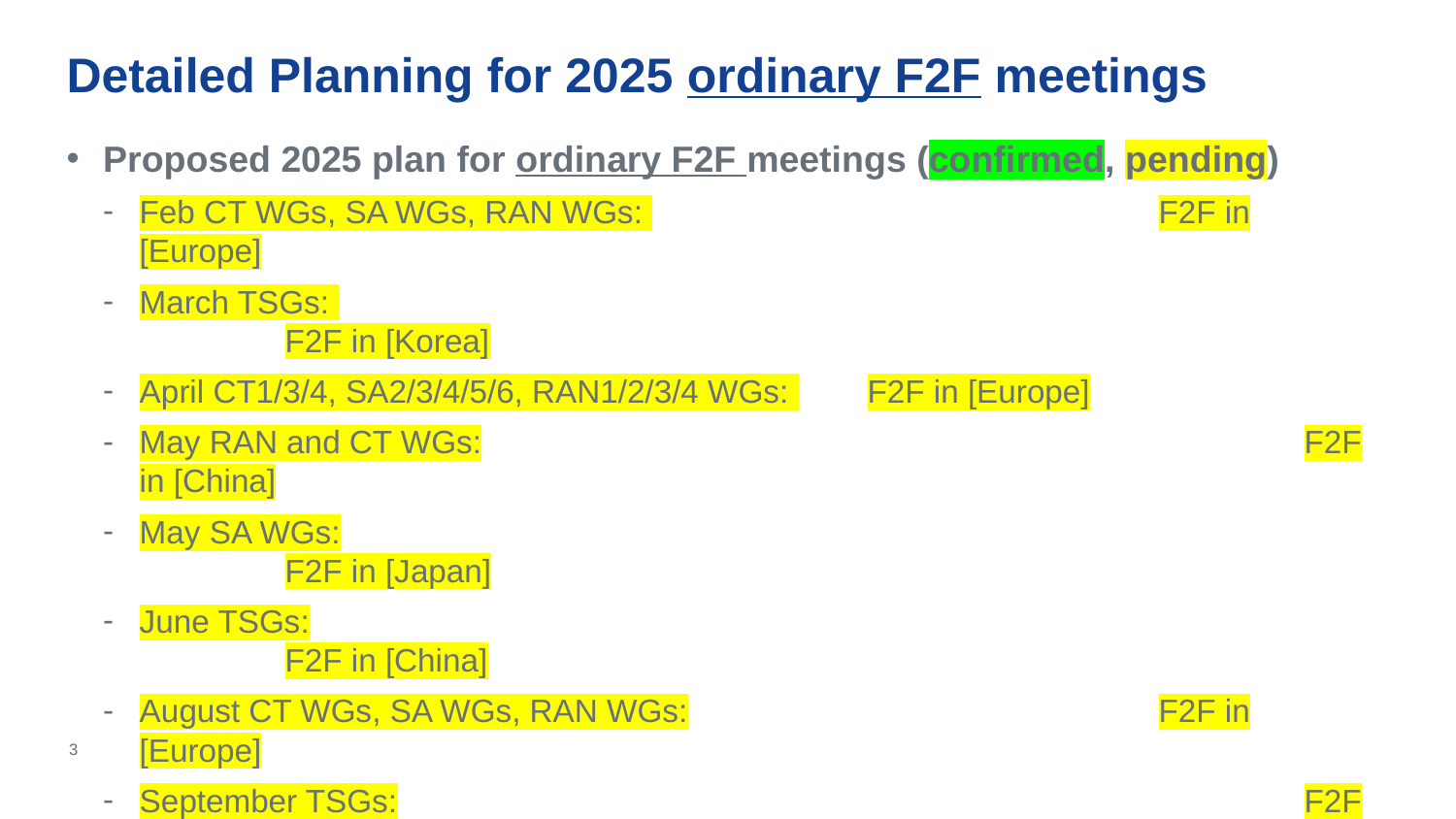

# Detailed Planning for 2025 ordinary F2F meetings
Proposed 2025 plan for ordinary F2F meetings (confirmed, pending)
Feb CT WGs, SA WGs, RAN WGs: 				F2F in [Europe]
March TSGs: 								F2F in [Korea]
April CT1/3/4, SA2/3/4/5/6, RAN1/2/3/4 WGs: 	F2F in [Europe]
May RAN and CT WGs:						F2F in [China]
May SA WGs:								F2F in [Japan]
June TSGs:								F2F in [China]
August CT WGs, SA WGs, RAN WGs:				F2F in [Europe]
September TSGs:							F2F in [Europe]
Oct RAN1/2/3/4 WGs:						F2F in [India]
Oct SA2/3/4/5/6 and CT1/3/4 WGs:			F2F in [China]
November CT WGs, SA WGs, RAN WGs:		    	F2F in [NA]
Dec TSGs:									F2F in [NA]